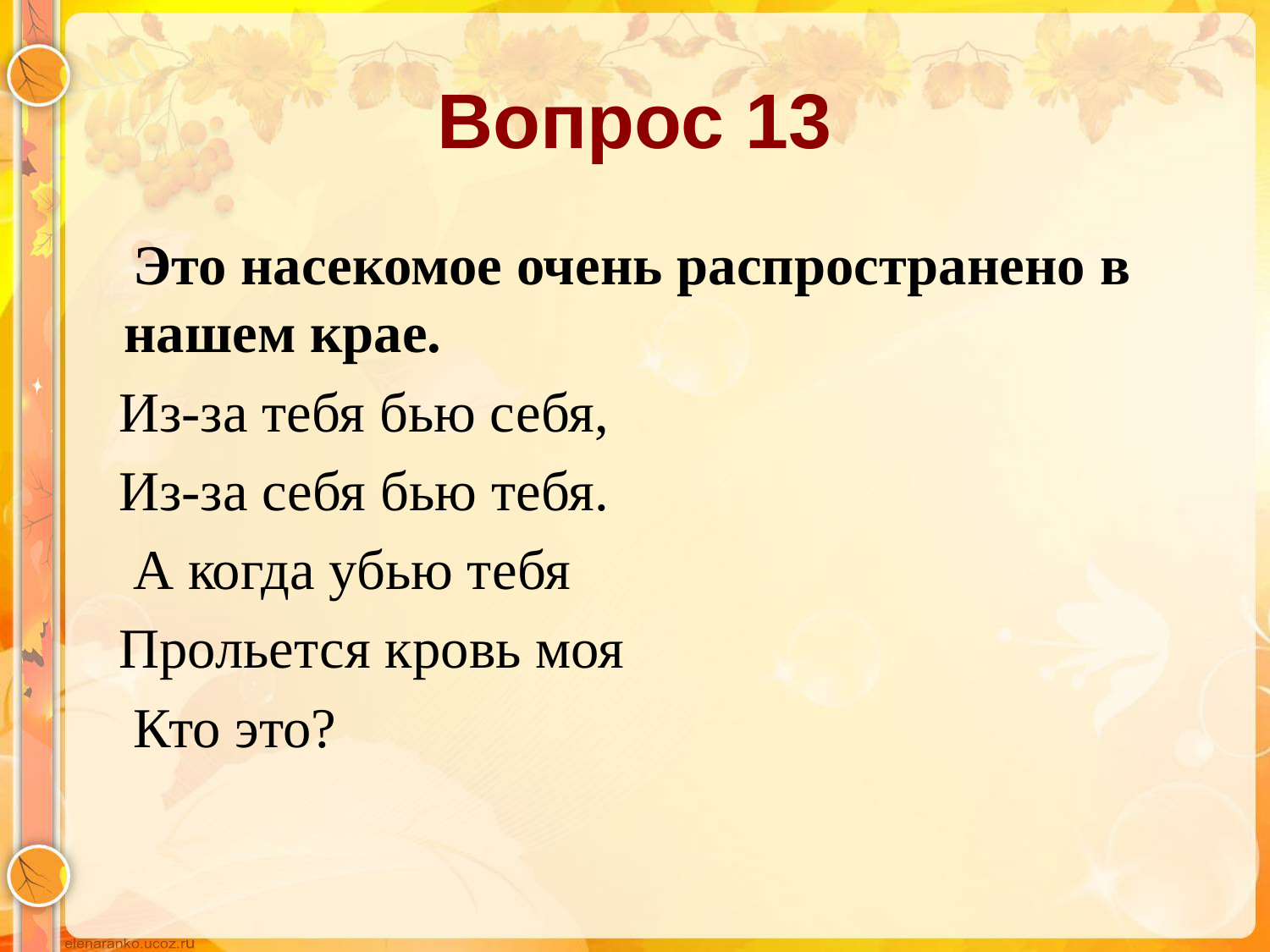

# Вопрос 13
    Это насекомое очень распространено в нашем крае.
   Из-за тебя бью себя,
   Из-за себя бью тебя.
    А когда убью тебя
   Прольется кровь моя
    Кто это?